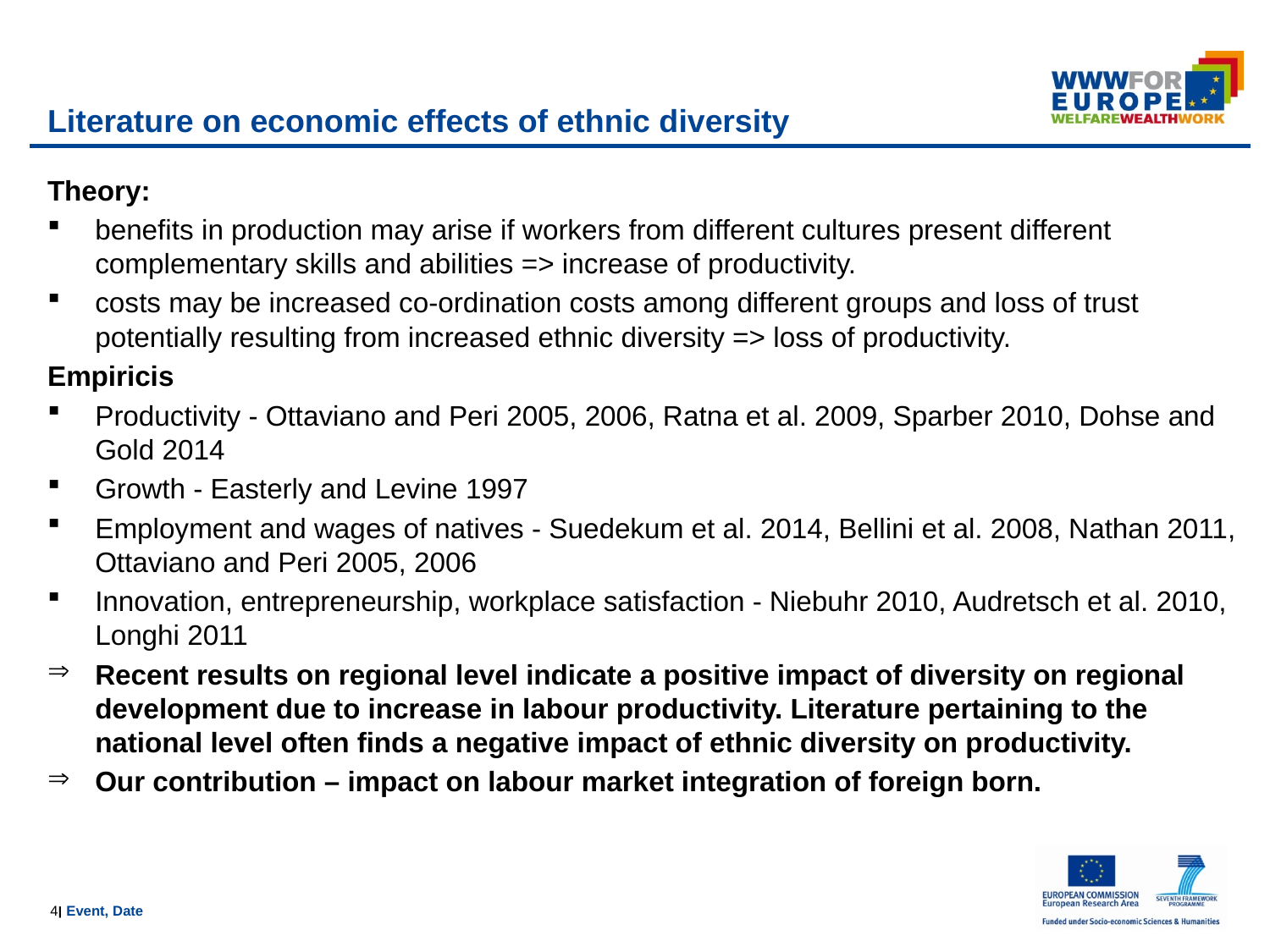

# Literature on economic effects of ethnic diversity
Theory:
benefits in production may arise if workers from different cultures present different complementary skills and abilities => increase of productivity.
costs may be increased co-ordination costs among different groups and loss of trust potentially resulting from increased ethnic diversity => loss of productivity.
Empiricis
Productivity - Ottaviano and Peri 2005, 2006, Ratna et al. 2009, Sparber 2010, Dohse and Gold 2014
Growth - Easterly and Levine 1997
Employment and wages of natives - Suedekum et al. 2014, Bellini et al. 2008, Nathan 2011, Ottaviano and Peri 2005, 2006
Innovation, entrepreneurship, workplace satisfaction - Niebuhr 2010, Audretsch et al. 2010, Longhi 2011
Recent results on regional level indicate a positive impact of diversity on regional development due to increase in labour productivity. Literature pertaining to the national level often finds a negative impact of ethnic diversity on productivity.
Our contribution – impact on labour market integration of foreign born.